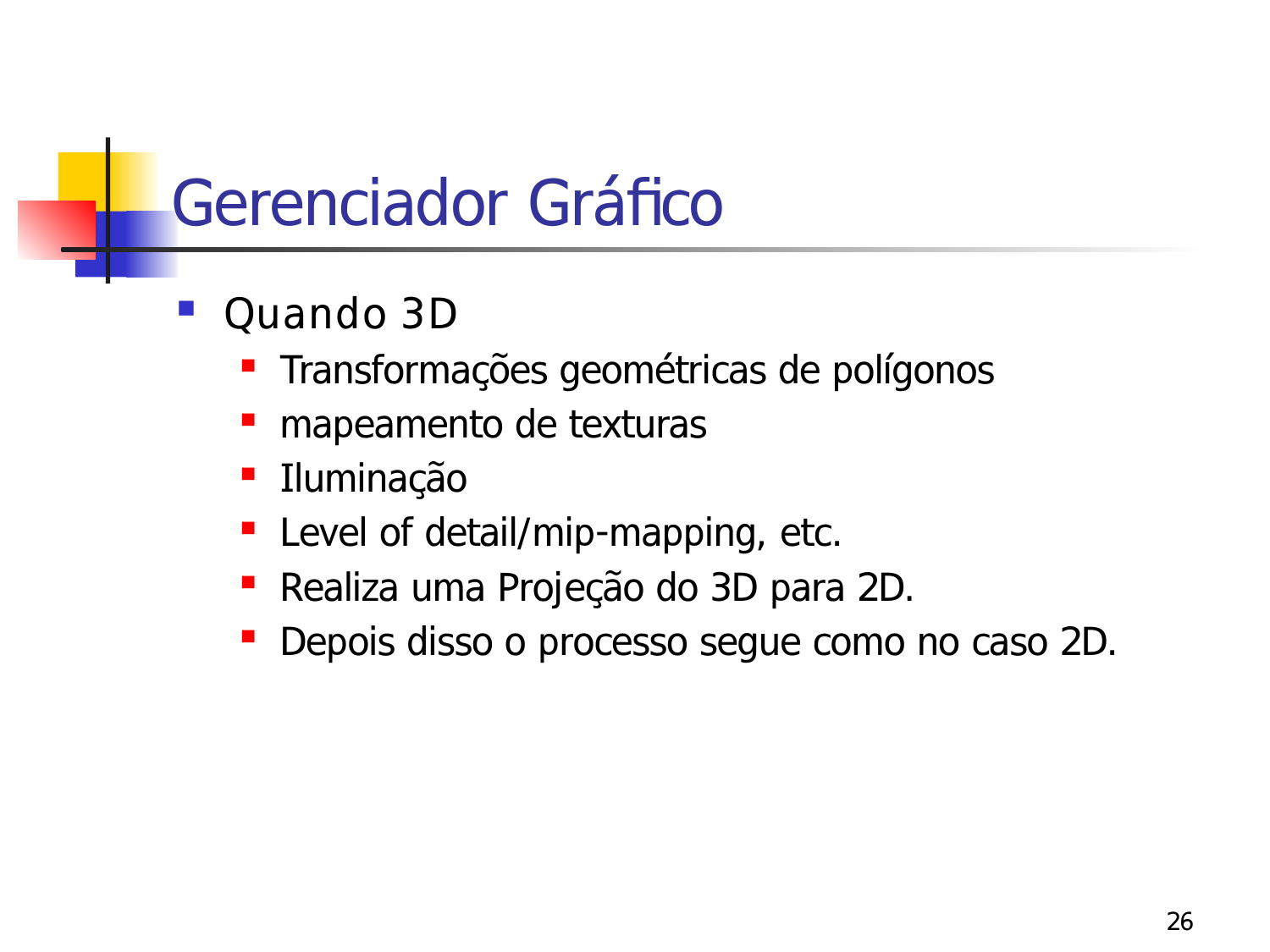

# Gerenciador Gráfico
Quando 3D
Transformações geométricas de polígonos
mapeamento de texturas
Iluminação
Level of detail/mip-mapping, etc.
Realiza uma Projeção do 3D para 2D.
Depois disso o processo segue como no caso 2D.

26